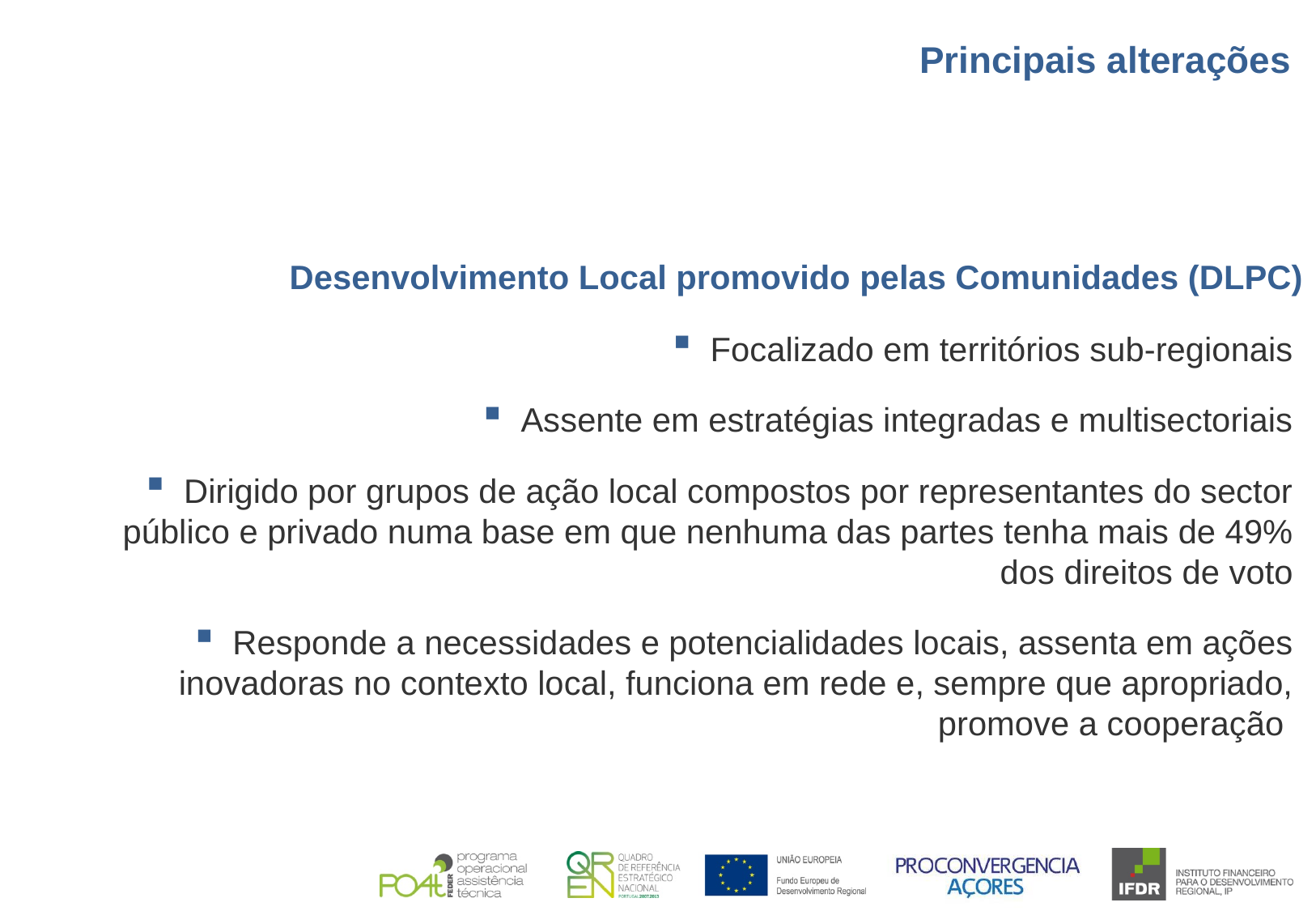

Principais alterações
Desenvolvimento Local promovido pelas Comunidades (DLPC)
Focalizado em territórios sub-regionais
Assente em estratégias integradas e multisectoriais
Dirigido por grupos de ação local compostos por representantes do sector público e privado numa base em que nenhuma das partes tenha mais de 49% dos direitos de voto
Responde a necessidades e potencialidades locais, assenta em ações inovadoras no contexto local, funciona em rede e, sempre que apropriado, promove a cooperação